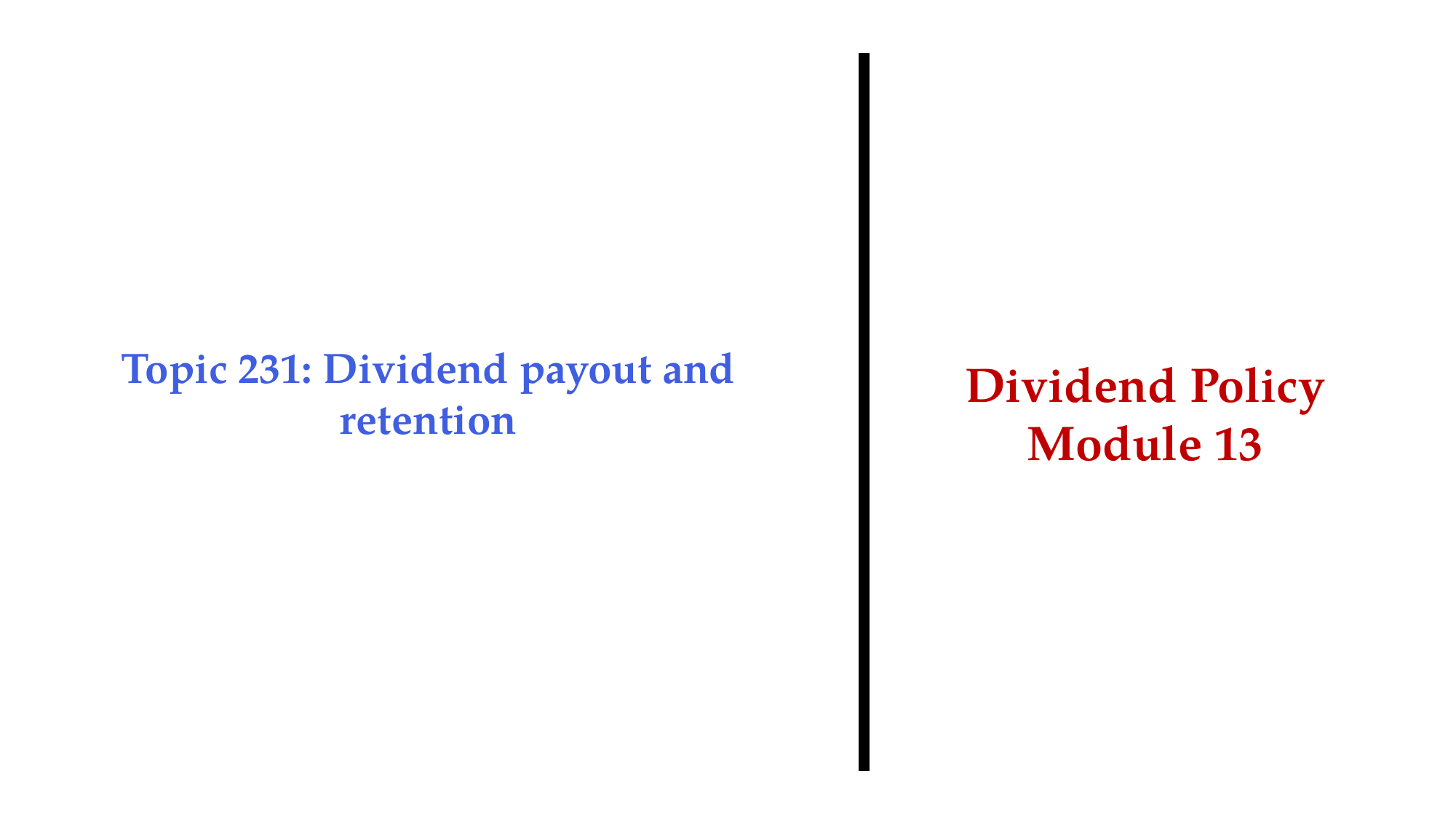

Topic 231: Dividend payout and retention
Dividend Policy
Module 13